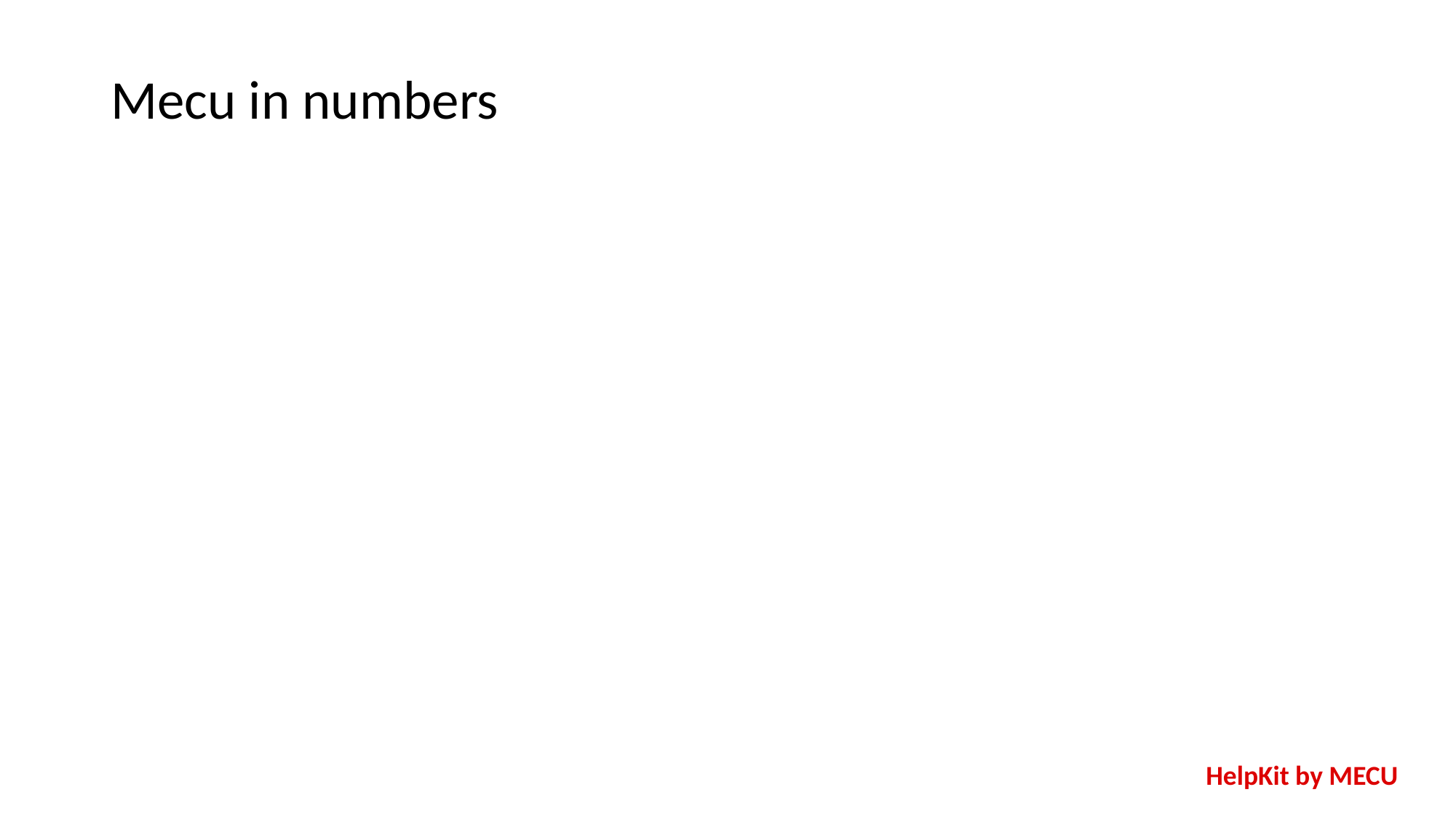

# Mecu in numbers
HelpKit by MECU